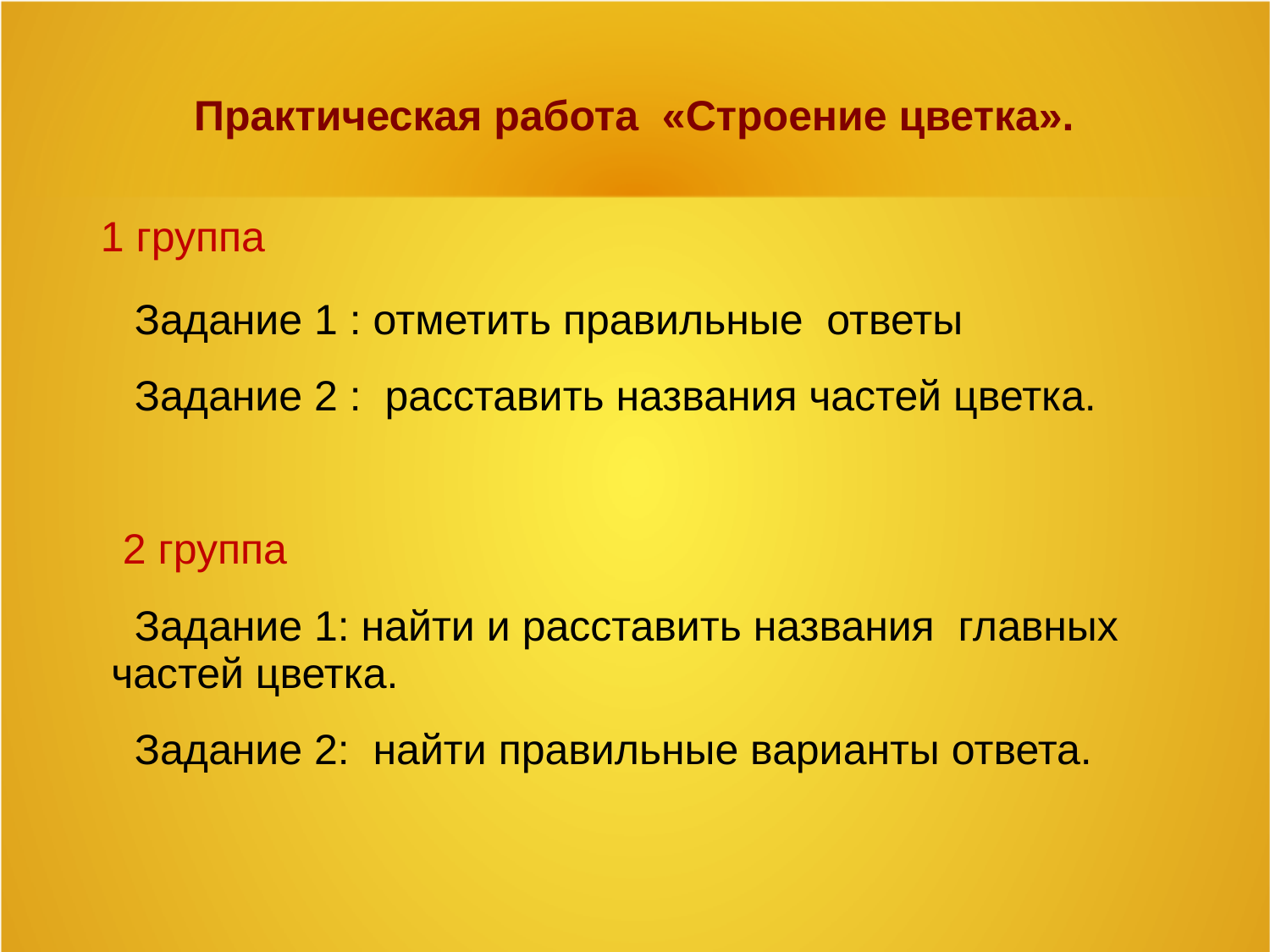

Практическая работа  «Строение цветка».
  1 группа
      Задание 1 : отметить правильные  ответы
      Задание 2 :  расставить названия частей цветка.

     2 группа
      Задание 1: найти и расставить названия  главных частей цветка.
      Задание 2:  найти правильные варианты ответа.